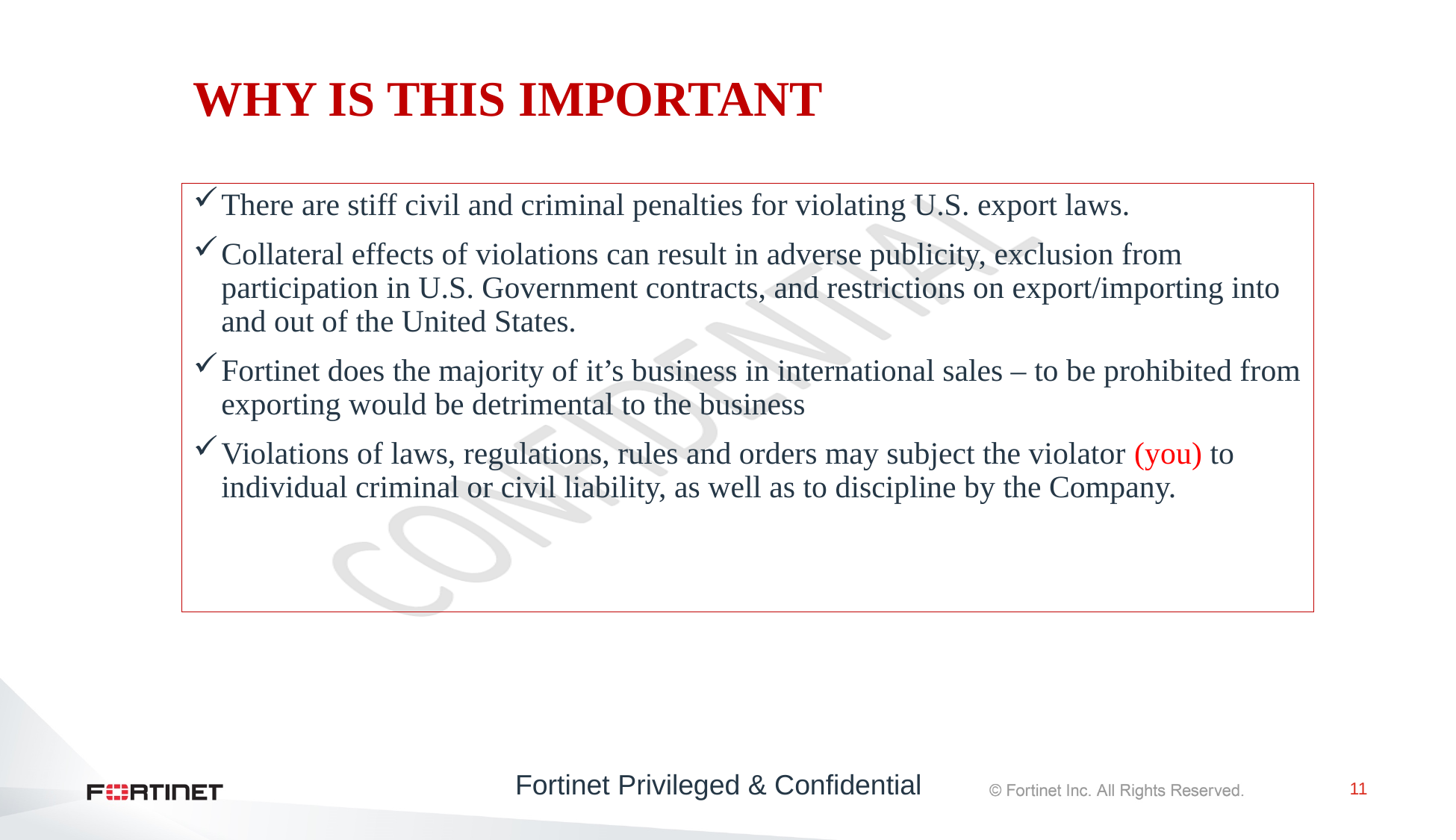

# WHY IS THIS IMPORTANT
There are stiff civil and criminal penalties for violating U.S. export laws.
Collateral effects of violations can result in adverse publicity, exclusion from participation in U.S. Government contracts, and restrictions on export/importing into and out of the United States.
Fortinet does the majority of it’s business in international sales – to be prohibited from exporting would be detrimental to the business
Violations of laws, regulations, rules and orders may subject the violator (you) to individual criminal or civil liability, as well as to discipline by the Company.

Fortinet Privileged & Confidential